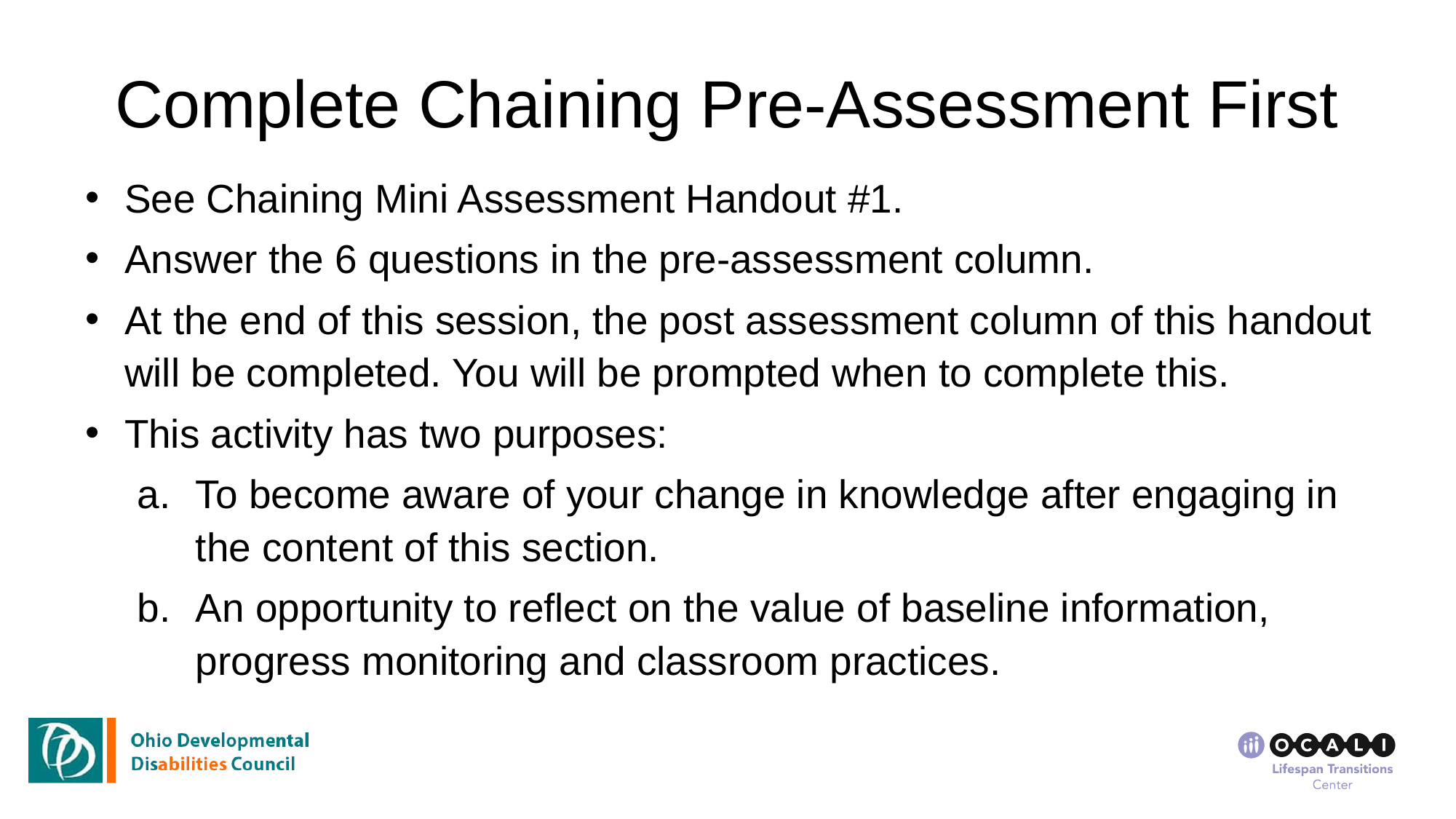

# Complete Chaining Pre-Assessment First
See Chaining Mini Assessment Handout #1.
Answer the 6 questions in the pre-assessment column.
At the end of this session, the post assessment column of this handout will be completed. You will be prompted when to complete this.
This activity has two purposes:
To become aware of your change in knowledge after engaging in the content of this section.
An opportunity to reflect on the value of baseline information, progress monitoring and classroom practices.